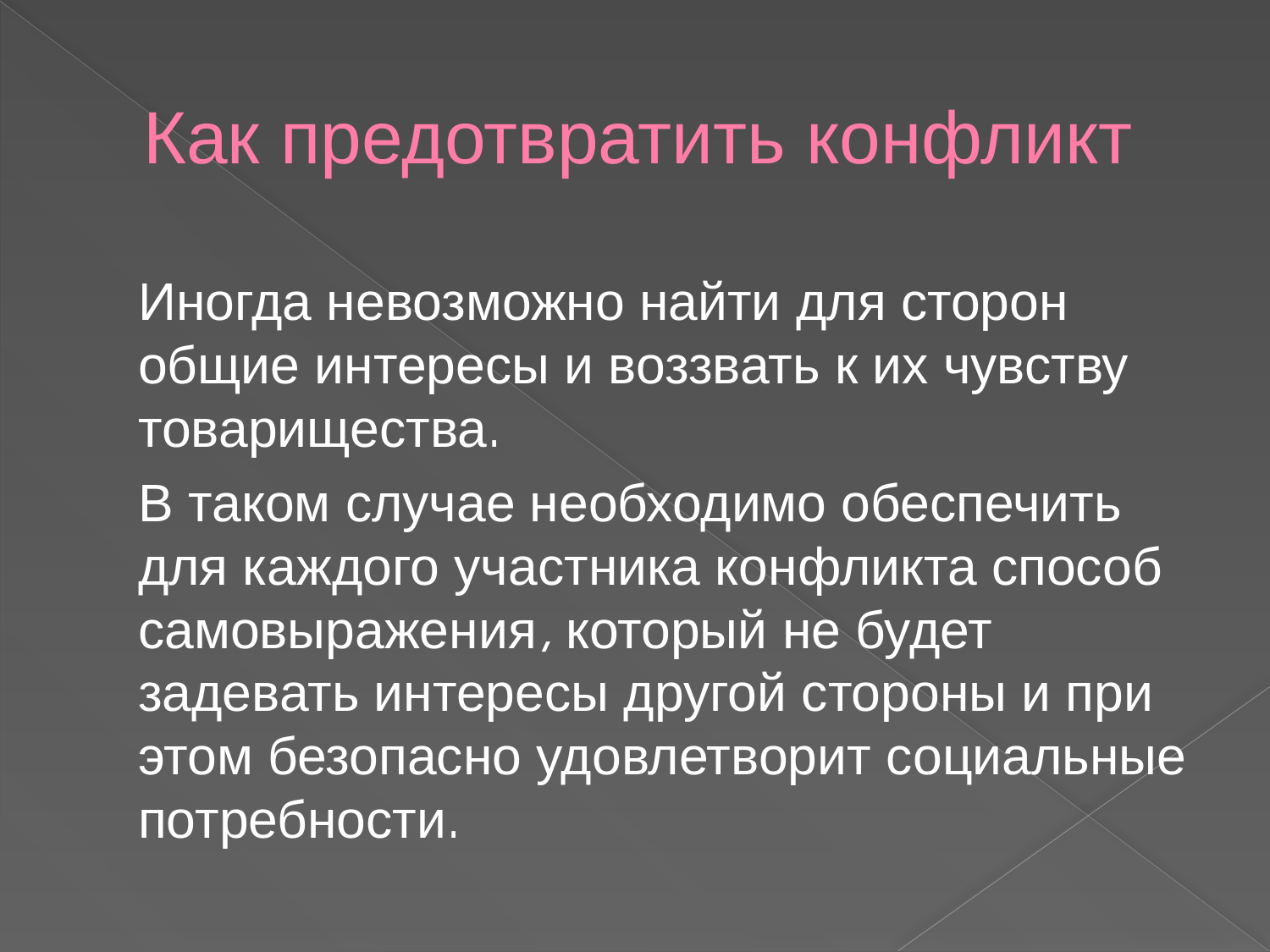

# Как предотвратить конфликт
Иногда невозможно найти для сторон общие интересы и воззвать к их чувству товарищества.
В таком случае необходимо обеспечить для каждого участника конфликта способ самовыражения, который не будет задевать интересы другой стороны и при этом безопасно удовлетворит социальные потребности.